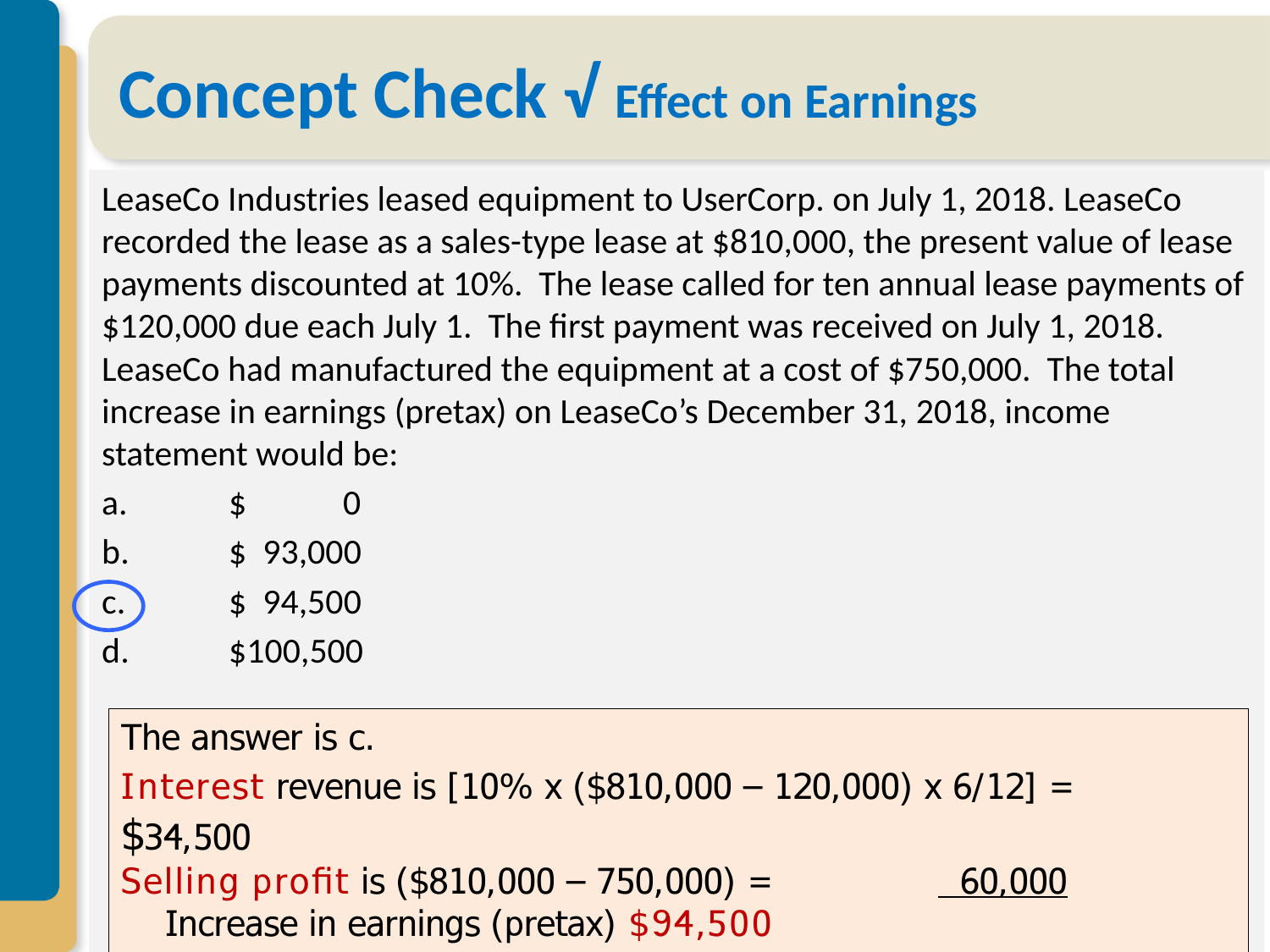

# Concept Check √ Effect on Earnings
LeaseCo Industries leased equipment to UserCorp. on July 1, 2018. LeaseCo recorded the lease as a sales-type lease at $810,000, the present value of lease payments discounted at 10%.  The lease called for ten annual lease payments of $120,000 due each July 1.  The first payment was received on July 1, 2018. LeaseCo had manufactured the equipment at a cost of $750,000.  The total increase in earnings (pretax) on LeaseCo’s December 31, 2018, income statement would be:
a.	$            0
b.	$  93,000
c.	$  94,500
d.	$100,500

The answer is c.
Interest revenue is [10% x ($810,000 – 120,000) x 6/12] = 	 $34,500
Selling profit is ($810,000 – 750,000) = 	       60,000
    Increase in earnings (pretax) 	$94,500